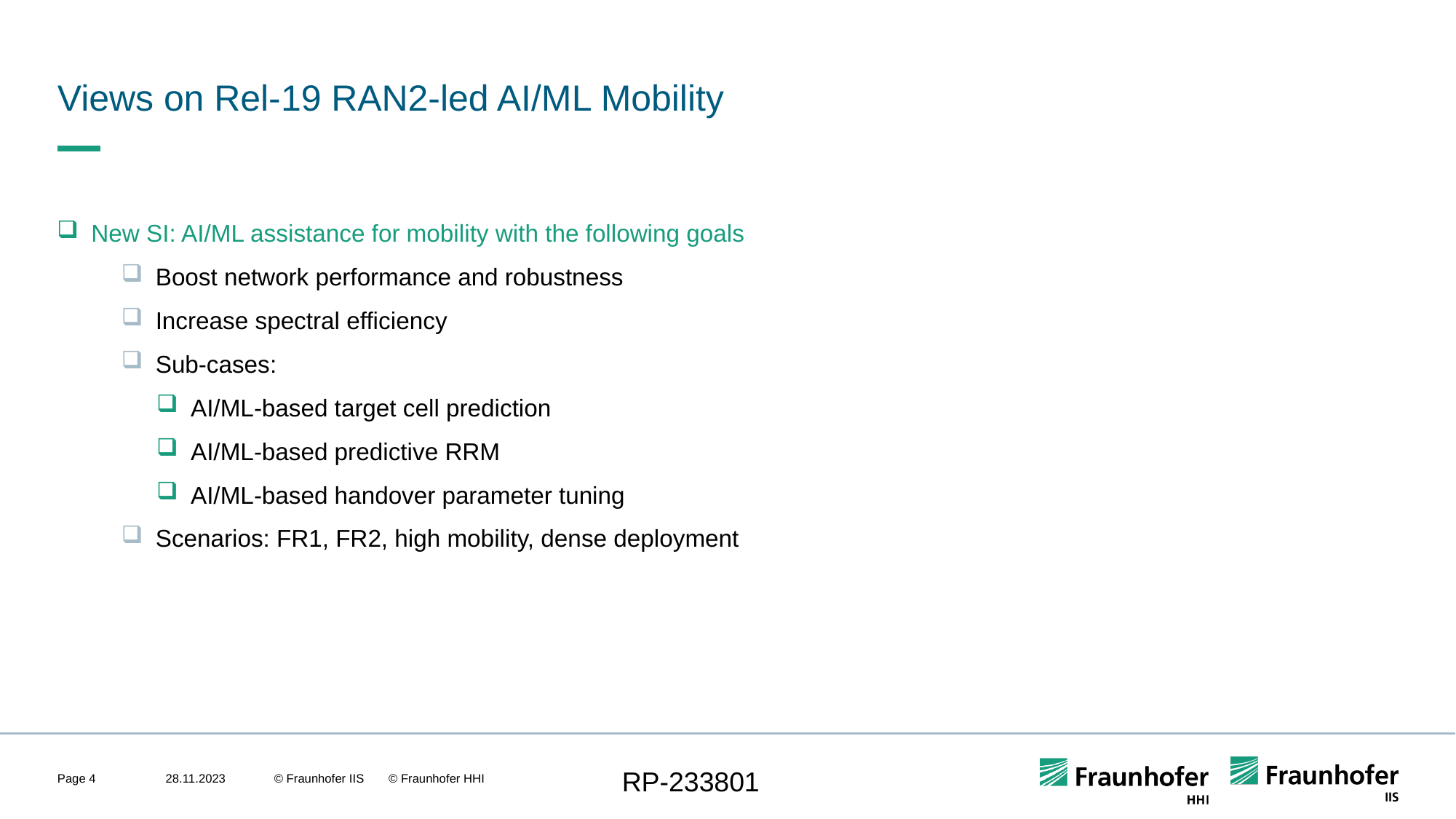

# Views on Rel-19 RAN2-led AI/ML Mobility
New SI: AI/ML assistance for mobility with the following goals
Boost network performance and robustness
Increase spectral efficiency
Sub-cases:
AI/ML-based target cell prediction
AI/ML-based predictive RRM
AI/ML-based handover parameter tuning
Scenarios: FR1, FR2, high mobility, dense deployment

RP-233801
Page 4
28.11.2023
© Fraunhofer IIS